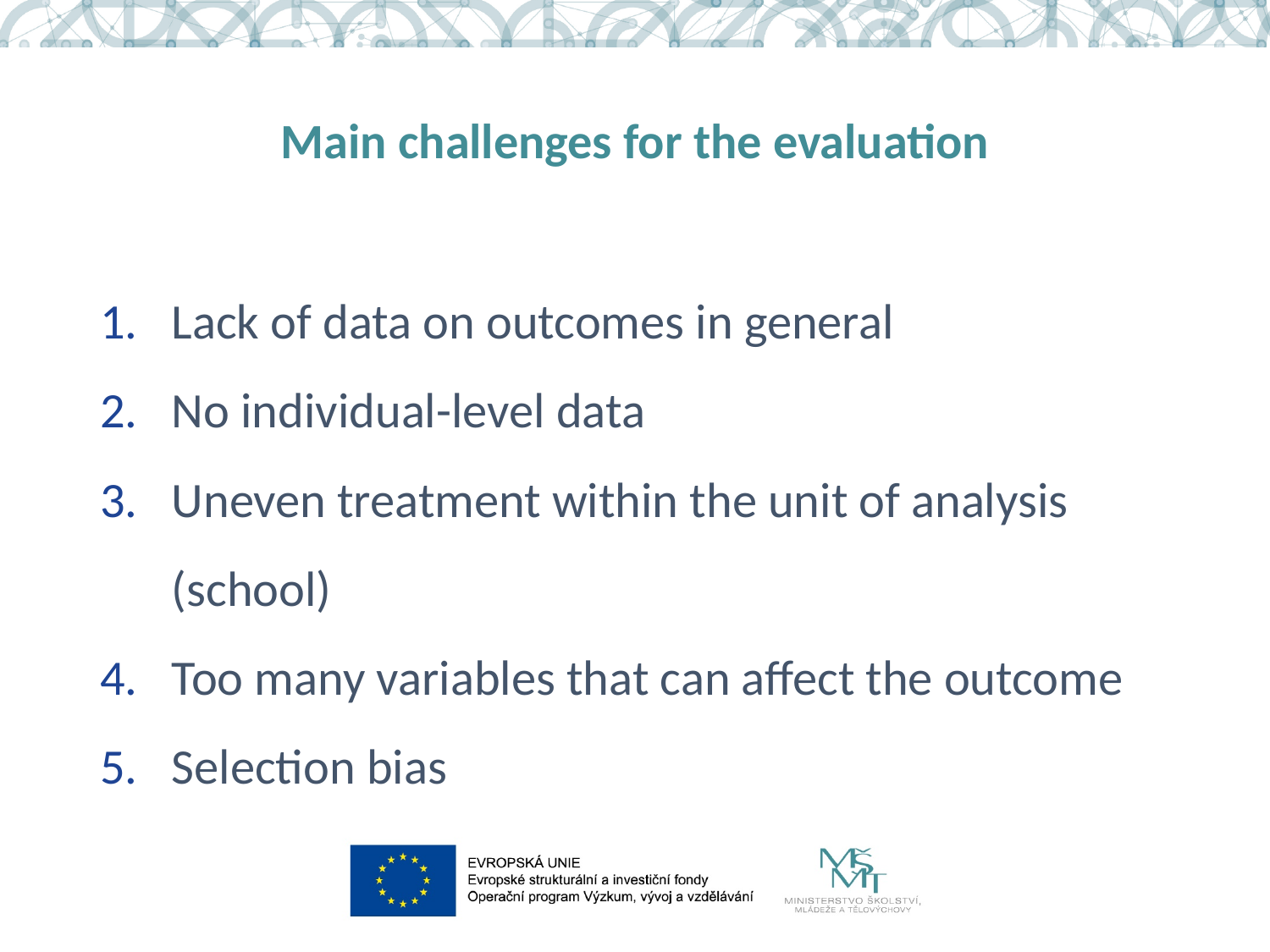

# Main challenges for the evaluation
Lack of data on outcomes in general
No individual-level data
Uneven treatment within the unit of analysis (school)
Too many variables that can affect the outcome
Selection bias